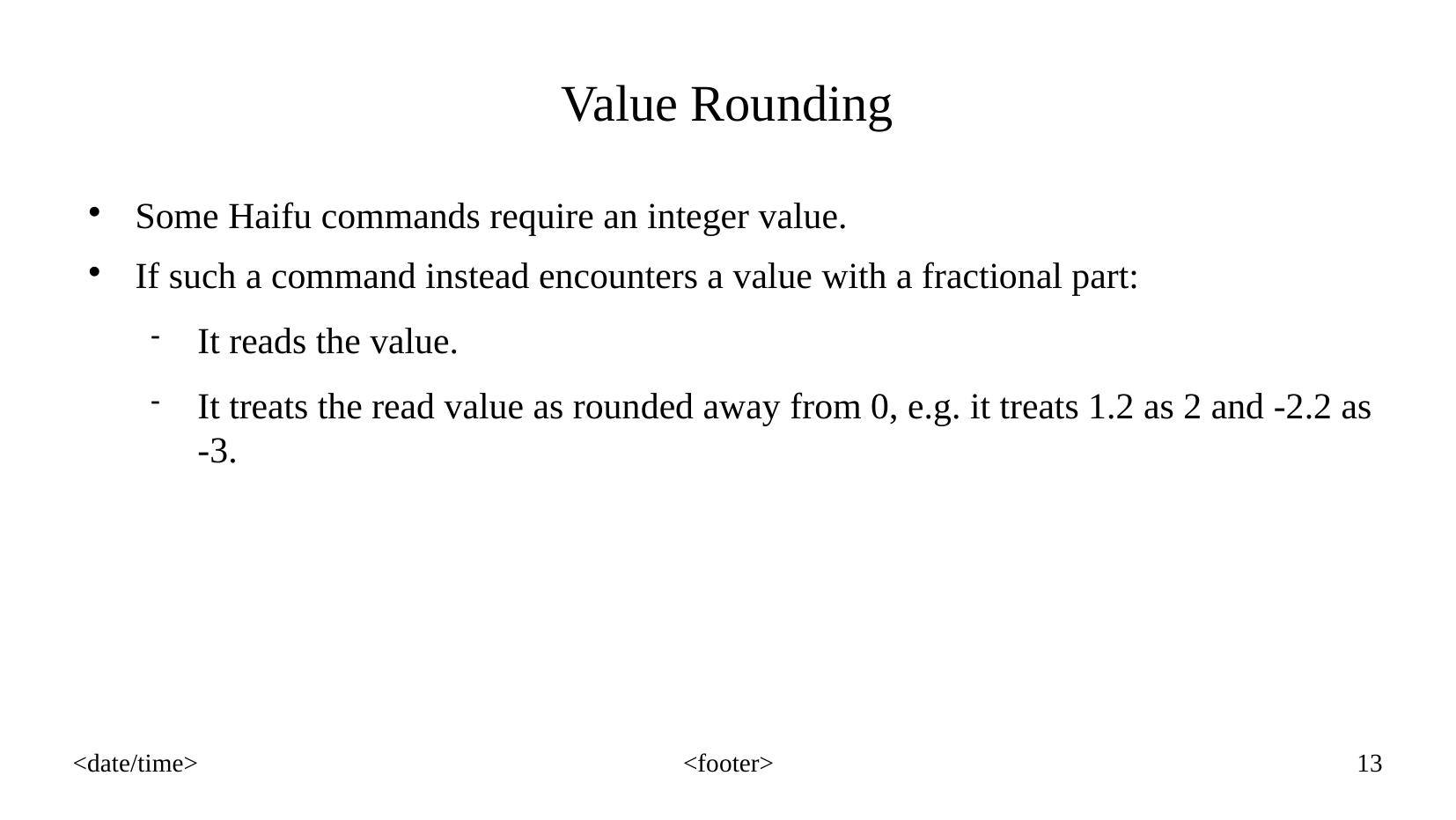

Value Rounding
Some Haifu commands require an integer value.
If such a command instead encounters a value with a fractional part:
It reads the value.
It treats the read value as rounded away from 0, e.g. it treats 1.2 as 2 and -2.2 as -3.